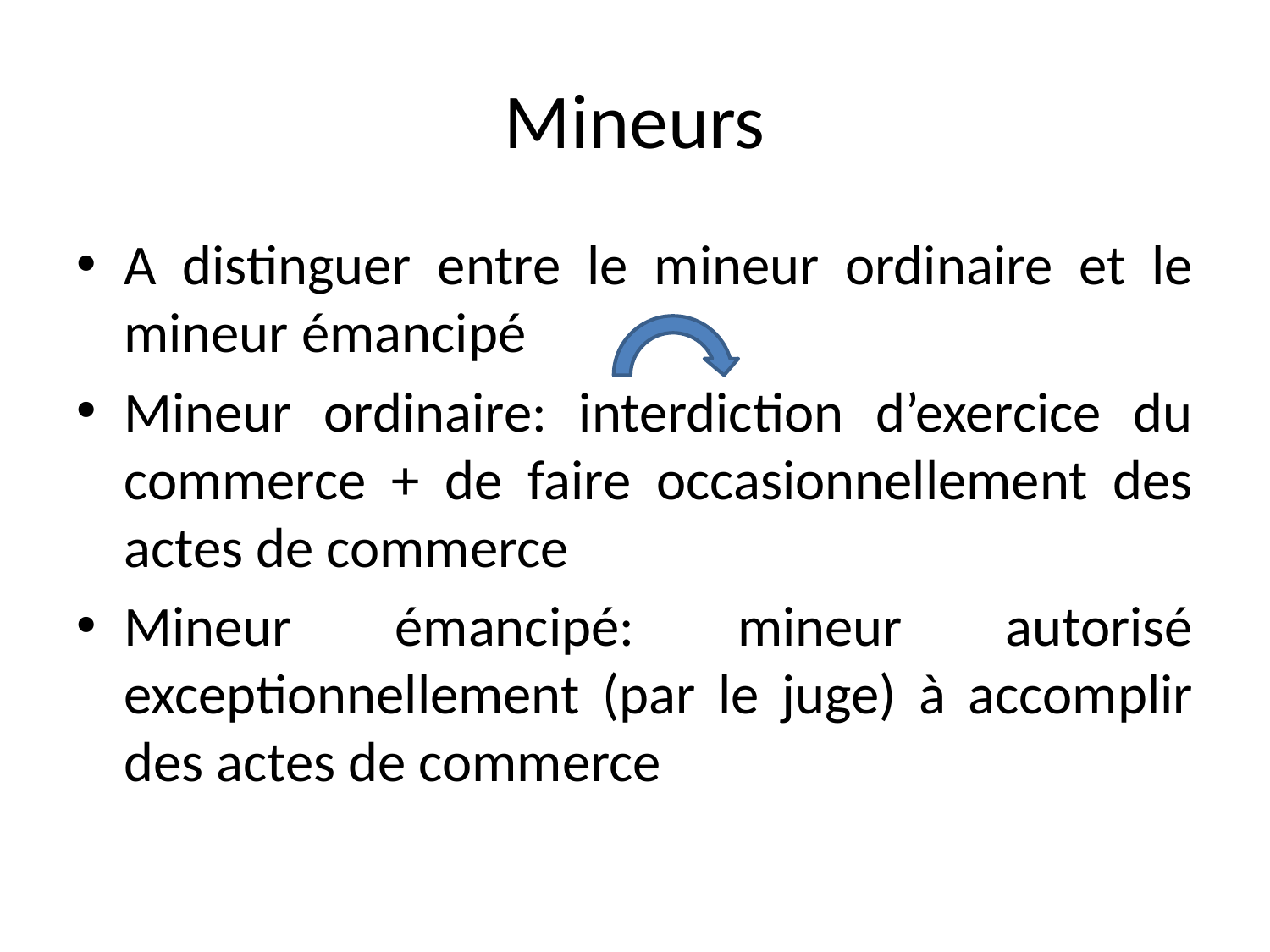

# Mineurs
A distinguer entre le mineur ordinaire et le mineur émancipé
Mineur ordinaire: interdiction d’exercice du commerce + de faire occasionnellement des actes de commerce
Mineur émancipé: mineur autorisé exceptionnellement (par le juge) à accomplir des actes de commerce